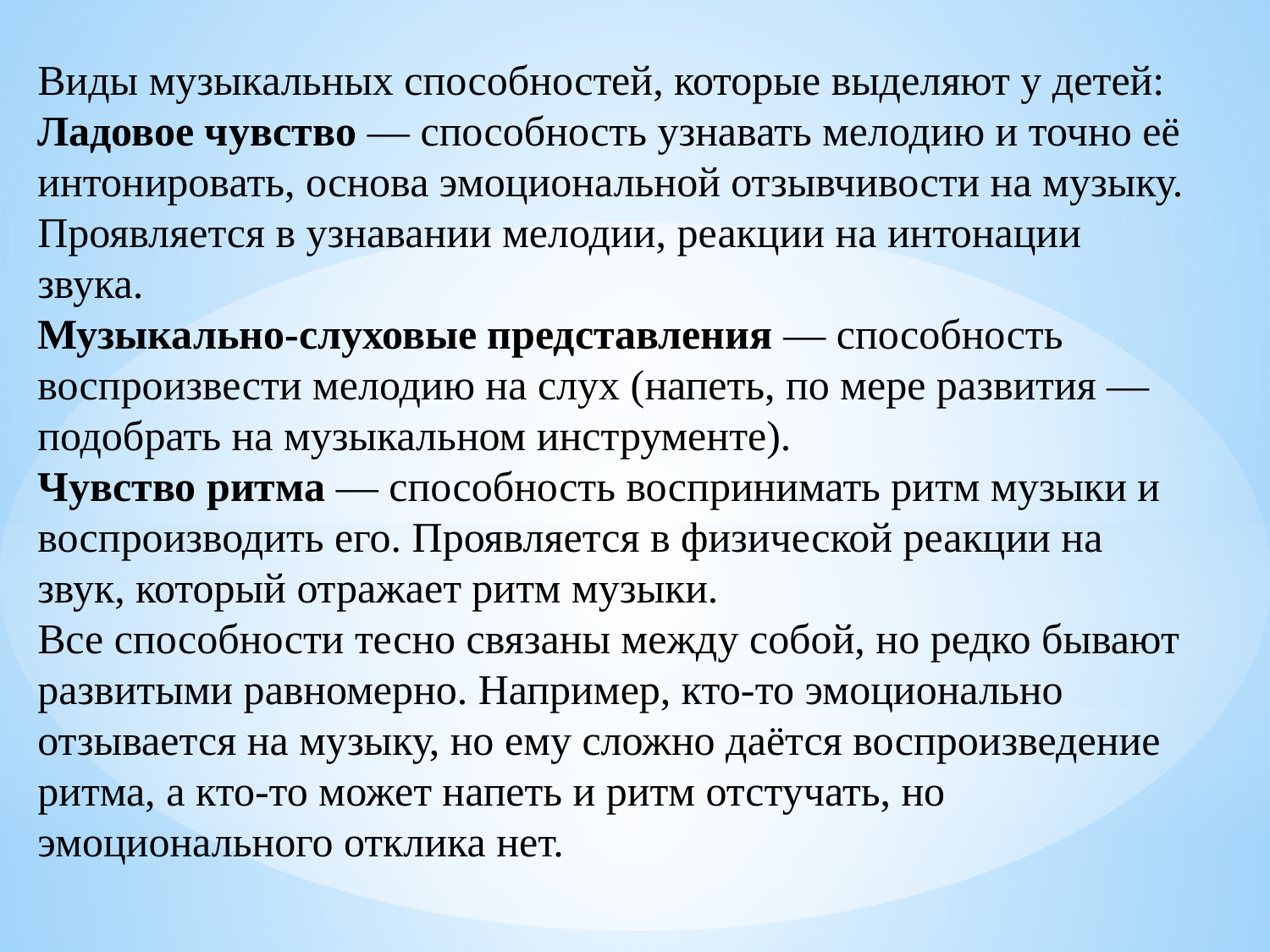

# Виды музыкальных способностей, которые выделяют у детей: Ладовое чувство — способность узнавать мелодию и точно её интонировать, основа эмоциональной отзывчивости на музыку. Проявляется в узнавании мелодии, реакции на интонации звука. Музыкально-слуховые представления — способность воспроизвести мелодию на слух (напеть, по мере развития — подобрать на музыкальном инструменте). Чувство ритма — способность воспринимать ритм музыки и воспроизводить его. Проявляется в физической реакции на звук, который отражает ритм музыки.  Все способности тесно связаны между собой, но редко бывают развитыми равномерно. Например, кто-то эмоционально отзывается на музыку, но ему сложно даётся воспроизведение ритма, а кто-то может напеть и ритм отстучать, но эмоционального отклика нет.